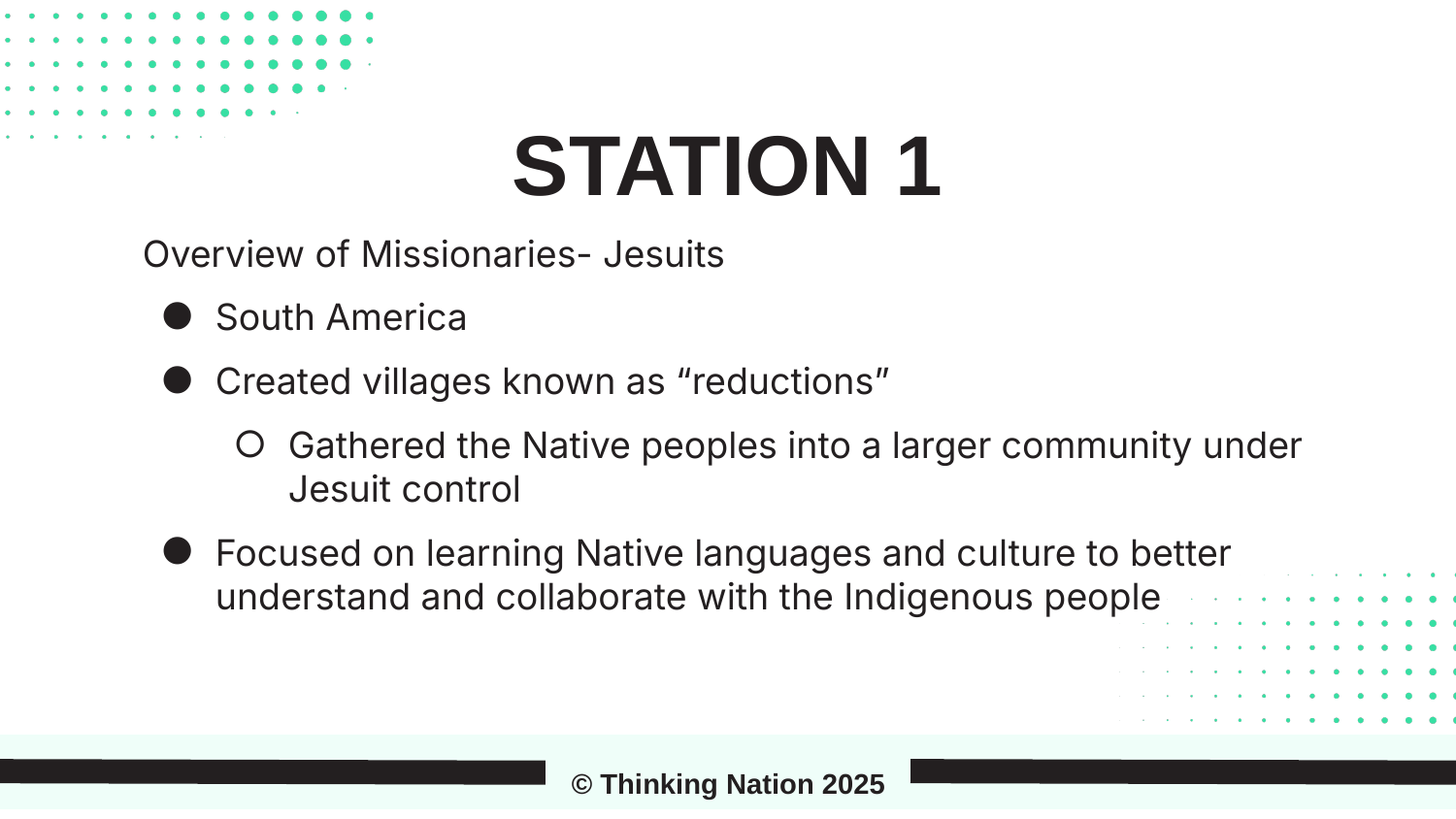

STATION 1
Overview of Missionaries- Jesuits
South America
Created villages known as “reductions”
Gathered the Native peoples into a larger community under Jesuit control
Focused on learning Native languages and culture to better understand and collaborate with the Indigenous people

© Thinking Nation 2025